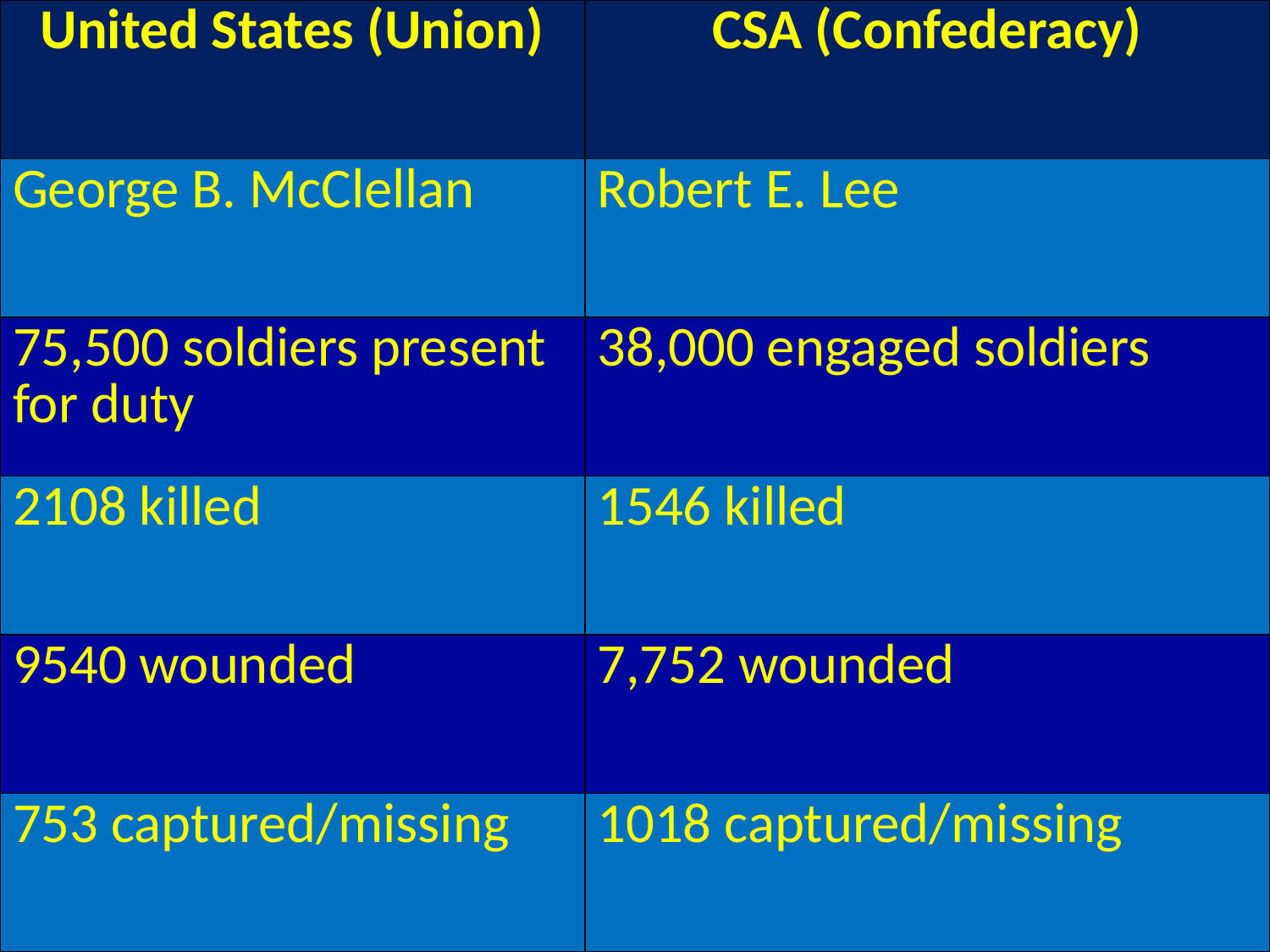

| United States (Union) | CSA (Confederacy) |
| --- | --- |
| George B. McClellan | Robert E. Lee |
| 75,500 soldiers present for duty | 38,000 engaged soldiers |
| 2108 killed | 1546 killed |
| 9540 wounded | 7,752 wounded |
| 753 captured/missing | 1018 captured/missing |